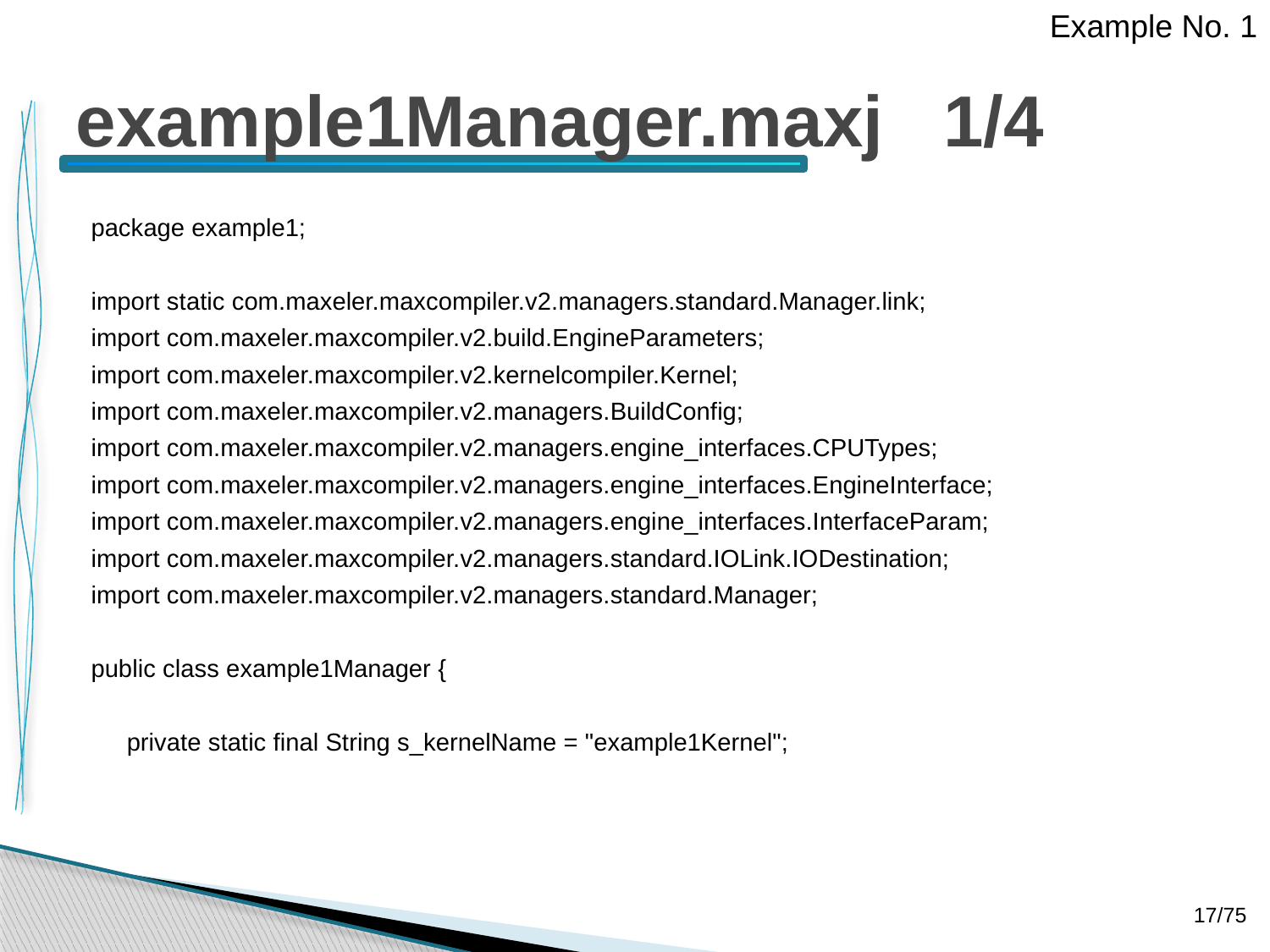

Example No. 1
# example1Manager.maxj   1/4
package example1;

import static com.maxeler.maxcompiler.v2.managers.standard.Manager.link;
import com.maxeler.maxcompiler.v2.build.EngineParameters;
import com.maxeler.maxcompiler.v2.kernelcompiler.Kernel;
import com.maxeler.maxcompiler.v2.managers.BuildConfig;
import com.maxeler.maxcompiler.v2.managers.engine_interfaces.CPUTypes;
import com.maxeler.maxcompiler.v2.managers.engine_interfaces.EngineInterface;
import com.maxeler.maxcompiler.v2.managers.engine_interfaces.InterfaceParam;
import com.maxeler.maxcompiler.v2.managers.standard.IOLink.IODestination;
import com.maxeler.maxcompiler.v2.managers.standard.Manager;

public class example1Manager {

	private static final String s_kernelName = "example1Kernel";